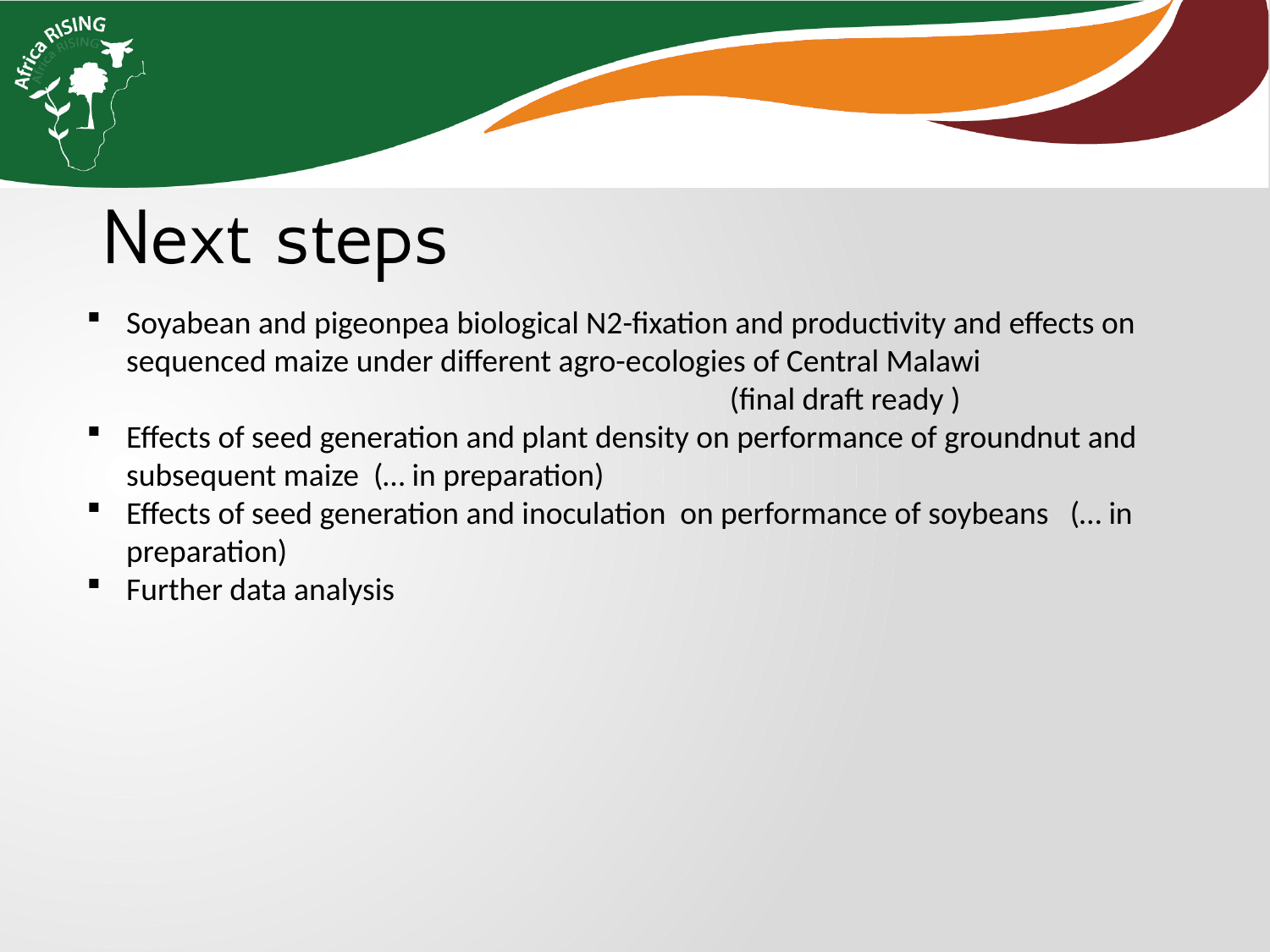

Next steps

Soyabean and pigeonpea biological N2-fixation and productivity and effects on sequenced maize under different agro-ecologies of Central Malawi 				                               (final draft ready )
Effects of seed generation and plant density on performance of groundnut and subsequent maize  (… in preparation)
Effects of seed generation and inoculation  on performance of soybeans   (… in preparation)
Further data analysis